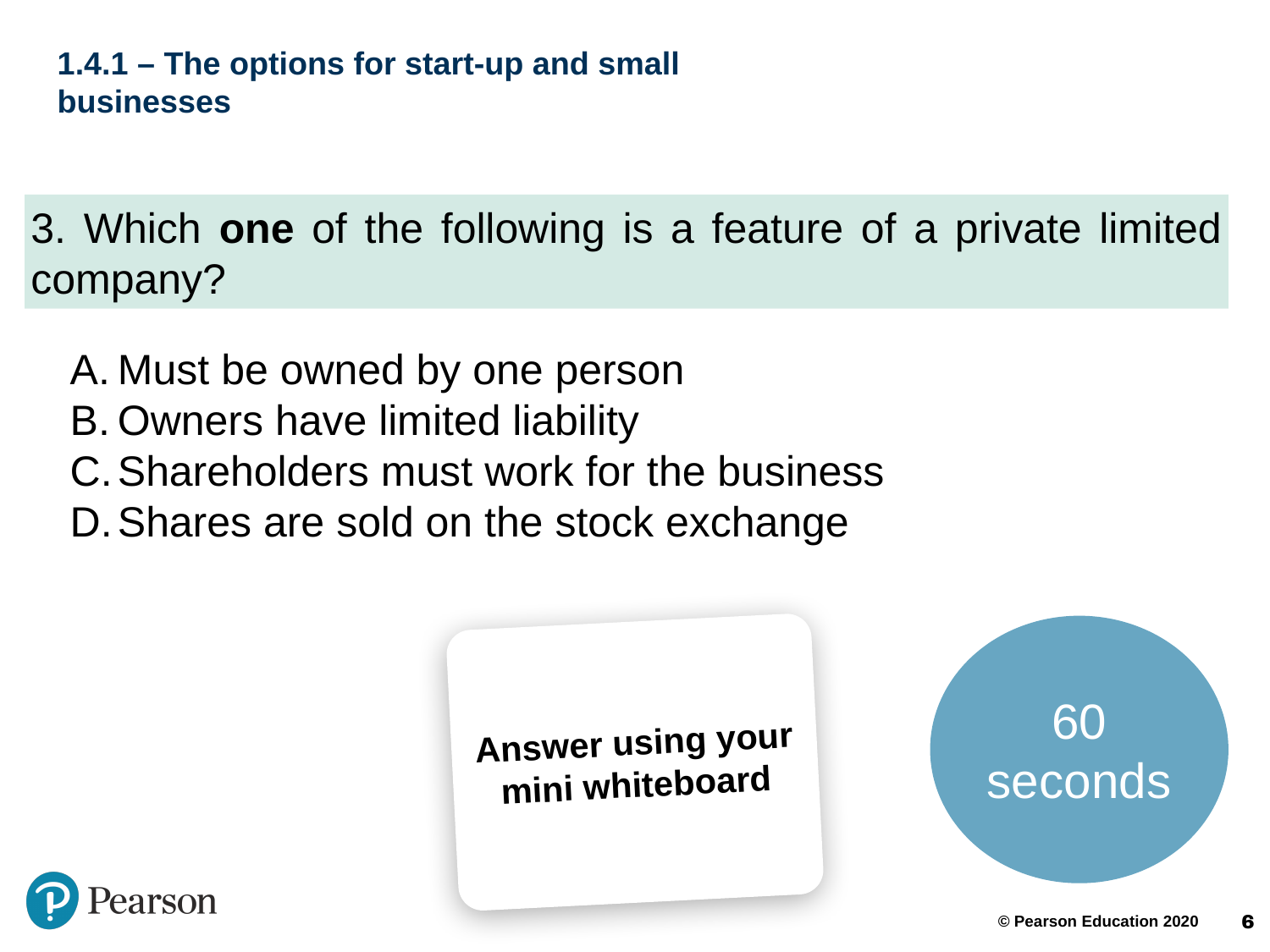

# 1.4.1 – The options for start-up and small businesses
3. Which one of the following is a feature of a private limited company?
Must be owned by one person
Owners have limited liability
Shareholders must work for the business
Shares are sold on the stock exchange

60 seconds

Answer using your mini whiteboard

6